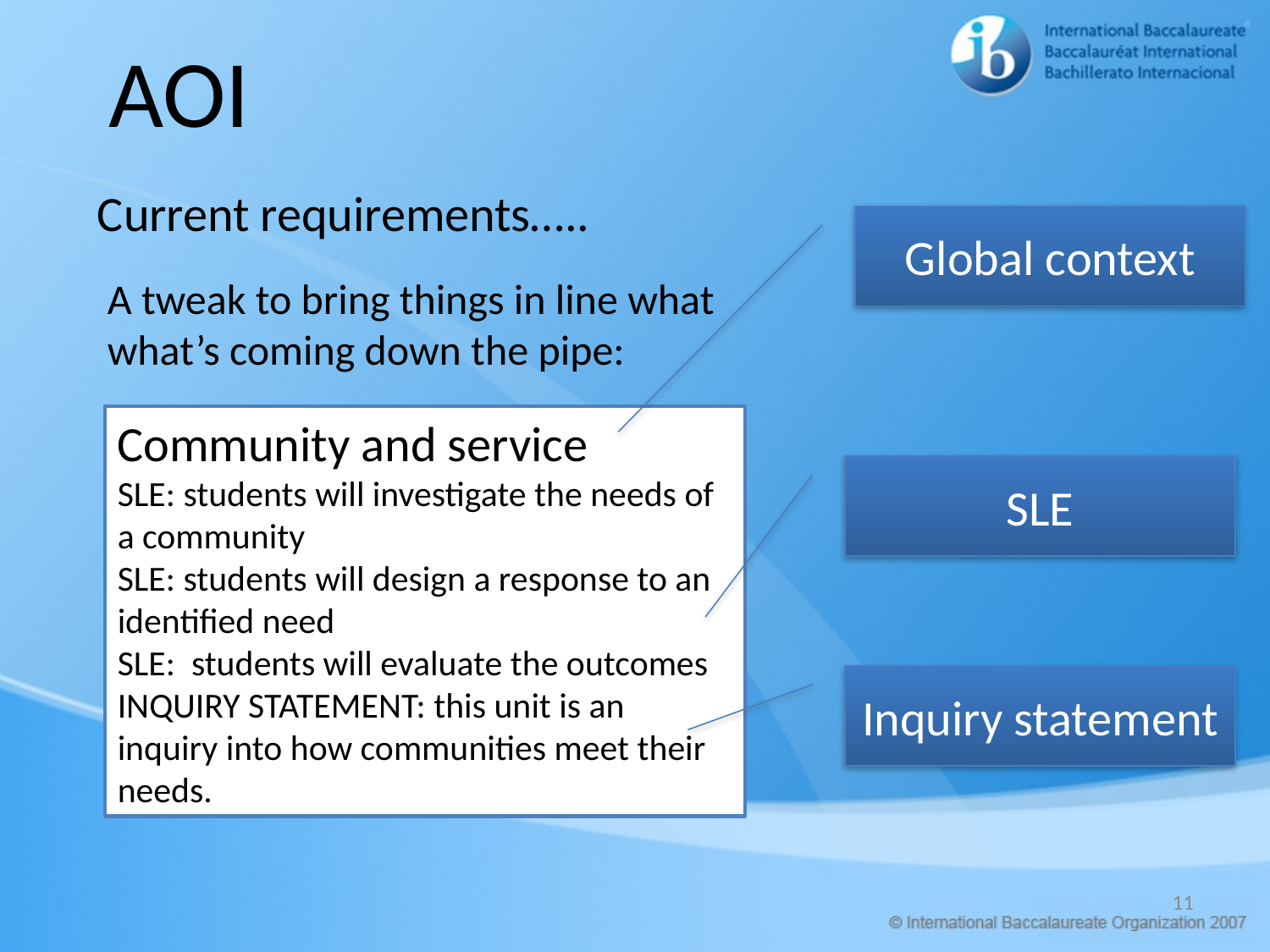

AOI
Current requirements…..
Global context
A tweak to bring things in line what what’s coming down the pipe:

Community and service
SLE: students will investigate the needs of a community
SLE: students will design a response to an identified need
SLE:  students will evaluate the outcomes
INQUIRY STATEMENT: this unit is an inquiry into how communities meet their needs.
SLE
Inquiry statement
11